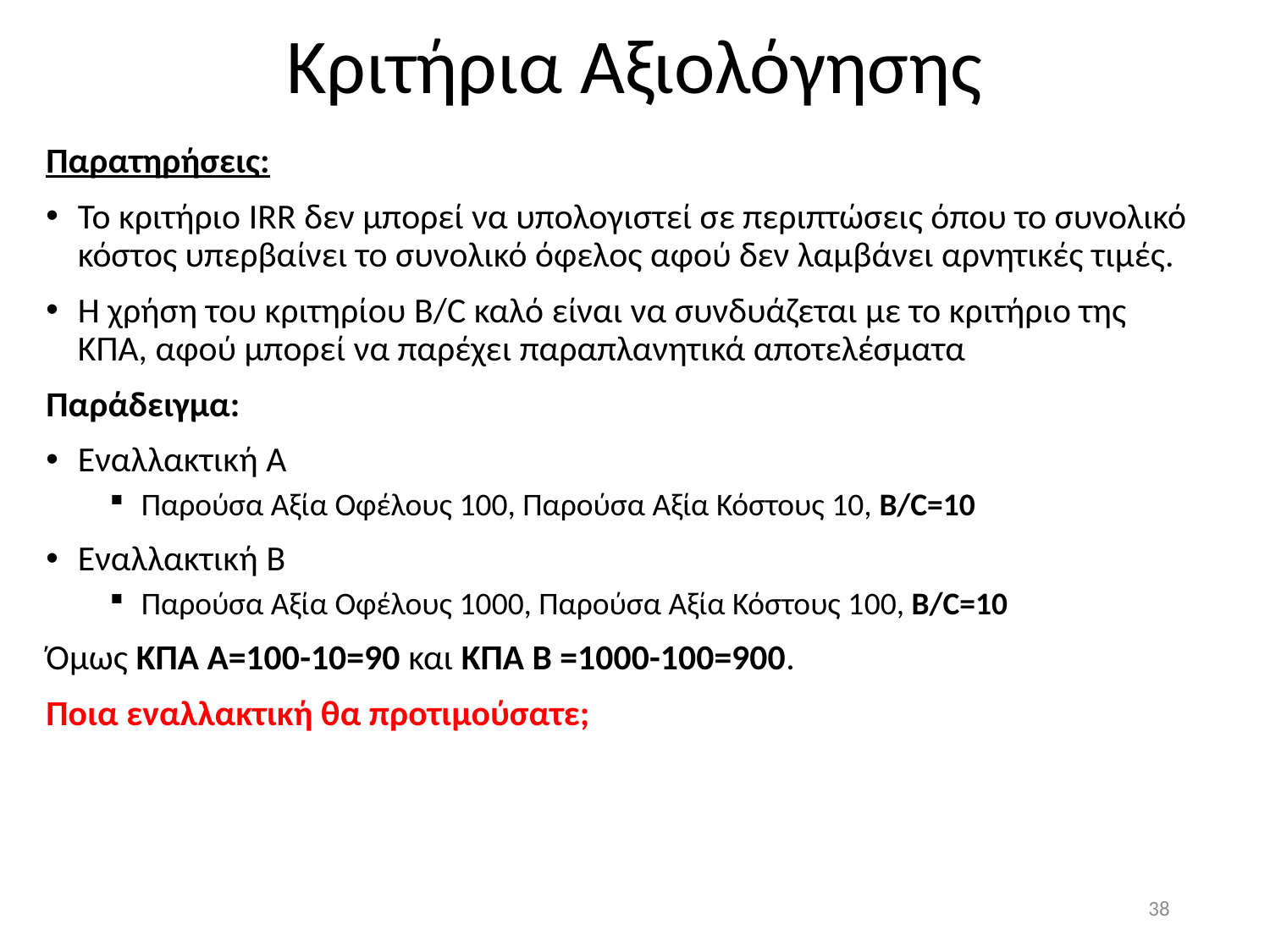

# Κριτήρια Αξιολόγησης
Παρατηρήσεις:
Το κριτήριο IRR δεν μπορεί να υπολογιστεί σε περιπτώσεις όπου το συνολικό κόστος υπερβαίνει το συνολικό όφελος αφού δεν λαμβάνει αρνητικές τιμές.
Η χρήση του κριτηρίου B/C καλό είναι να συνδυάζεται με το κριτήριο της ΚΠΑ, αφού μπορεί να παρέχει παραπλανητικά αποτελέσματα
Παράδειγμα:
Εναλλακτική Α
Παρούσα Αξία Οφέλους 100, Παρούσα Αξία Κόστους 10, B/C=10
Εναλλακτική B
Παρούσα Αξία Οφέλους 1000, Παρούσα Αξία Κόστους 100, B/C=10
Όμως ΚΠΑ Α=100-10=90 και ΚΠΑ Β =1000-100=900.
Ποια εναλλακτική θα προτιμούσατε;

38